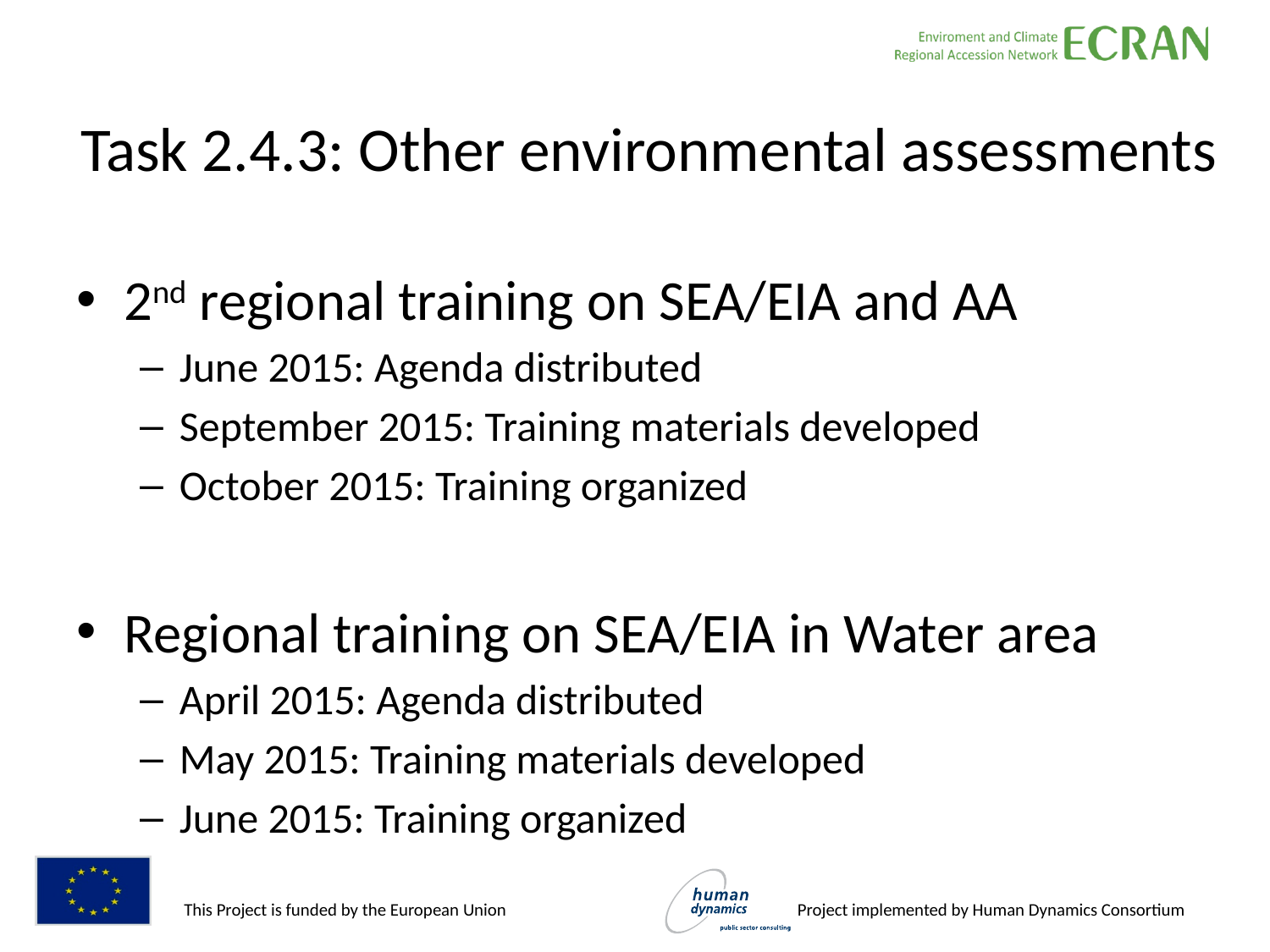

# Task 2.4.3: Other environmental assessments
2nd regional training on SEA/EIA and AA
June 2015: Agenda distributed
September 2015: Training materials developed
October 2015: Training organized

Regional training on SEA/EIA in Water area
April 2015: Agenda distributed
May 2015: Training materials developed
June 2015: Training organized